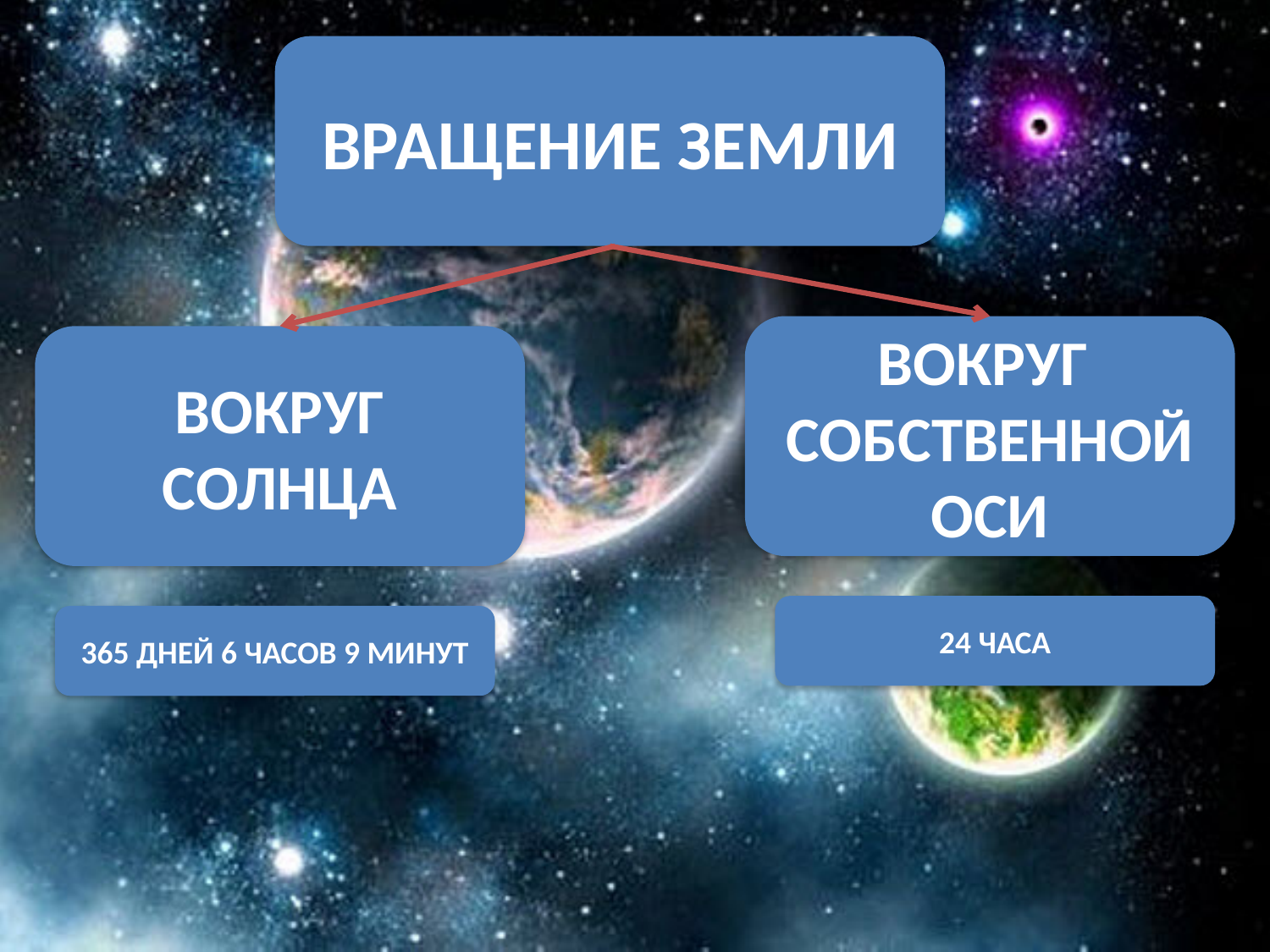

ВРАЩЕНИЕ ЗЕМЛИ
ВОКРУГ  СОБСТВЕННОЙОСИ
ВОКРУГ СОЛНЦА
24 ЧАСА
365 ДНЕЙ 6 ЧАСОВ 9 МИНУТ